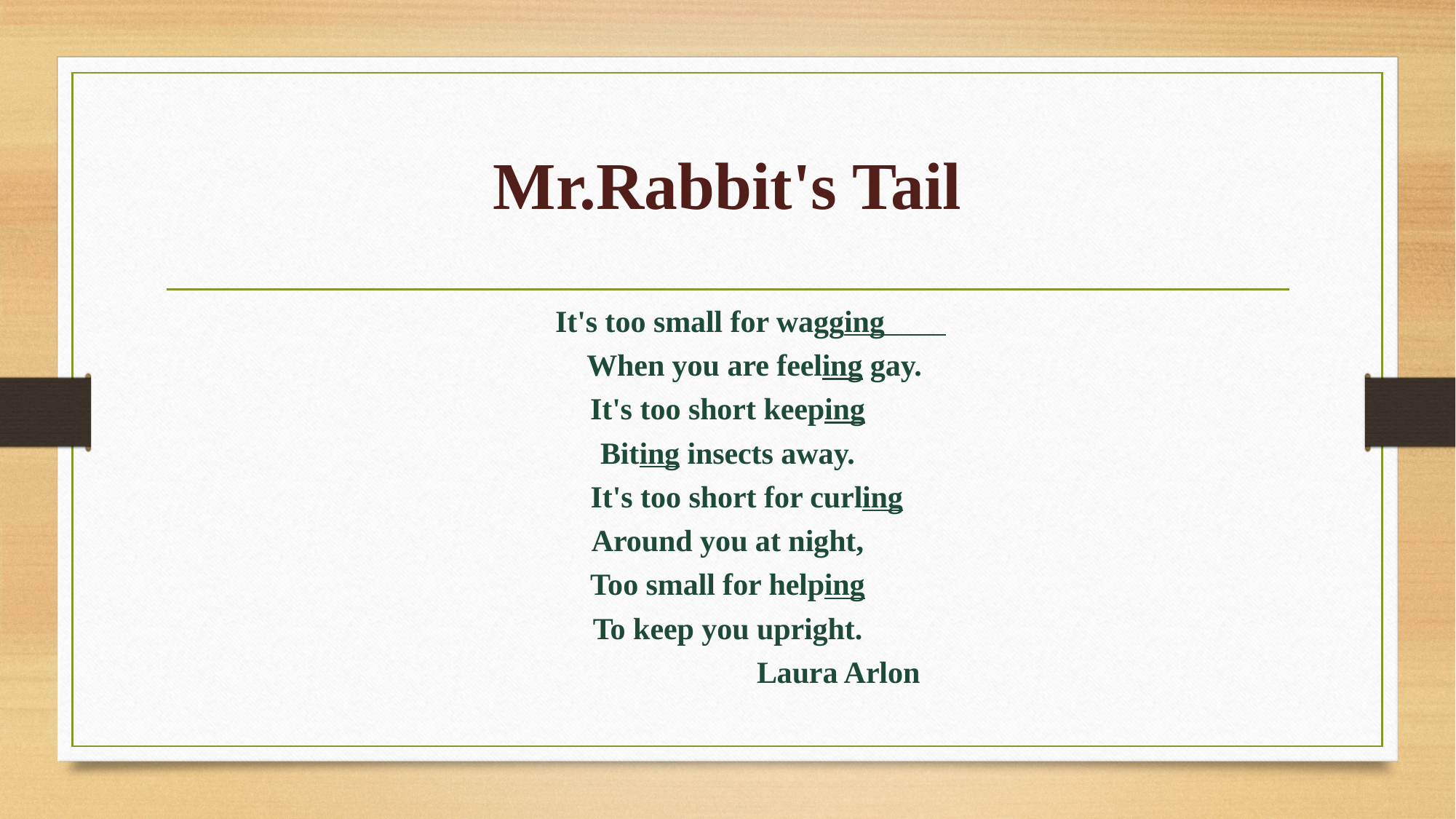

# Mr.Rabbit's Tail
      It's too small for wagging
       When you are feeling gay.
It's too short keeping
Biting insects away.
     It's too short for curling
Around you at night,
Too small for helping
To keep you upright.
                              Laura Arlon